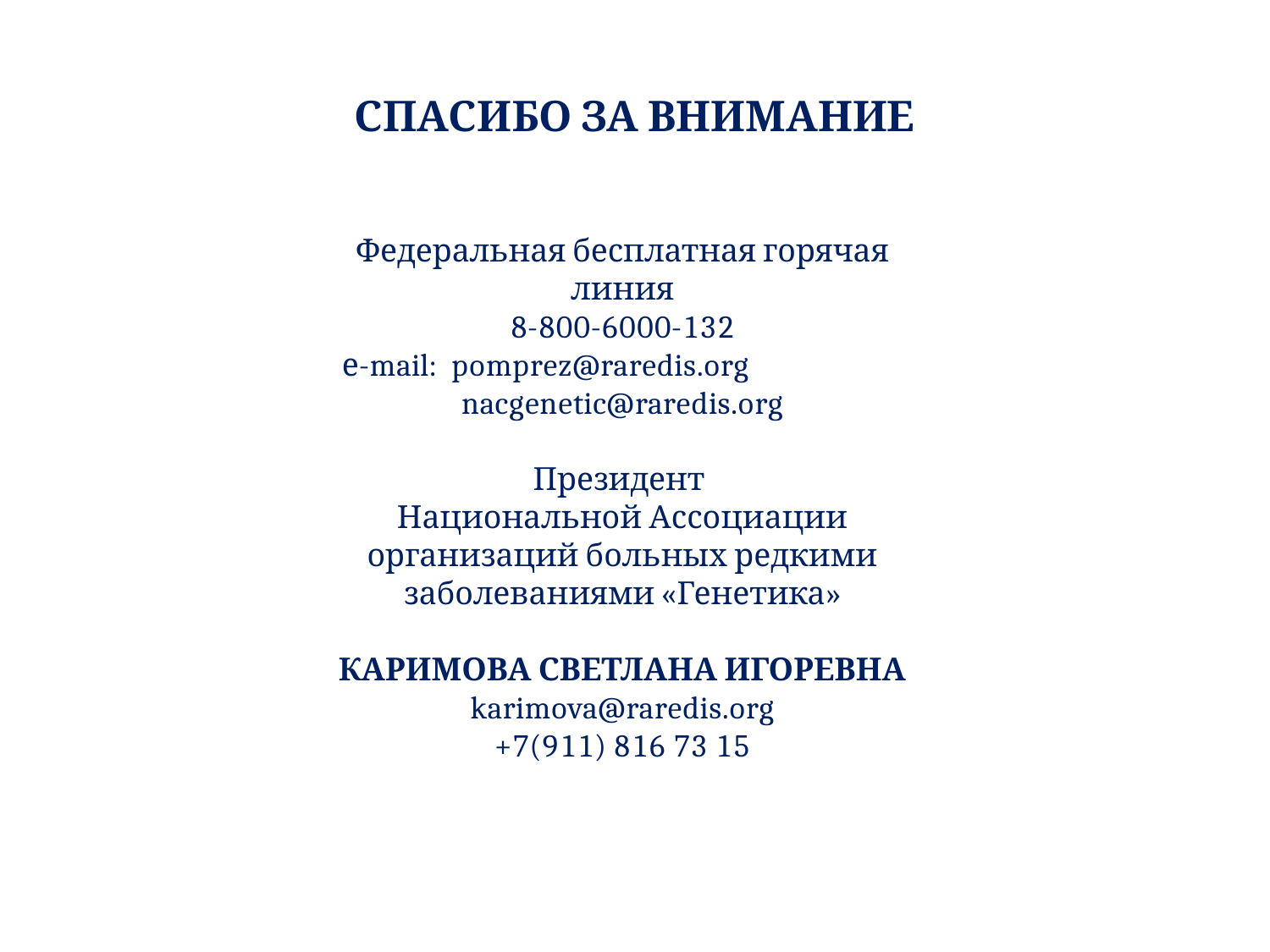

СПАСИБО ЗА ВНИМАНИЕ

Федеральная бесплатная горячая линия
8-800-6000-132
е-mail:  pomprez@raredis.org                       nacgenetic@raredis.org

Президент
Национальной Ассоциации организаций больных редкими заболеваниями «Генетика»

КАРИМОВА СВЕТЛАНА ИГОРЕВНА
karimova@raredis.org
+7(911) 816 73 15